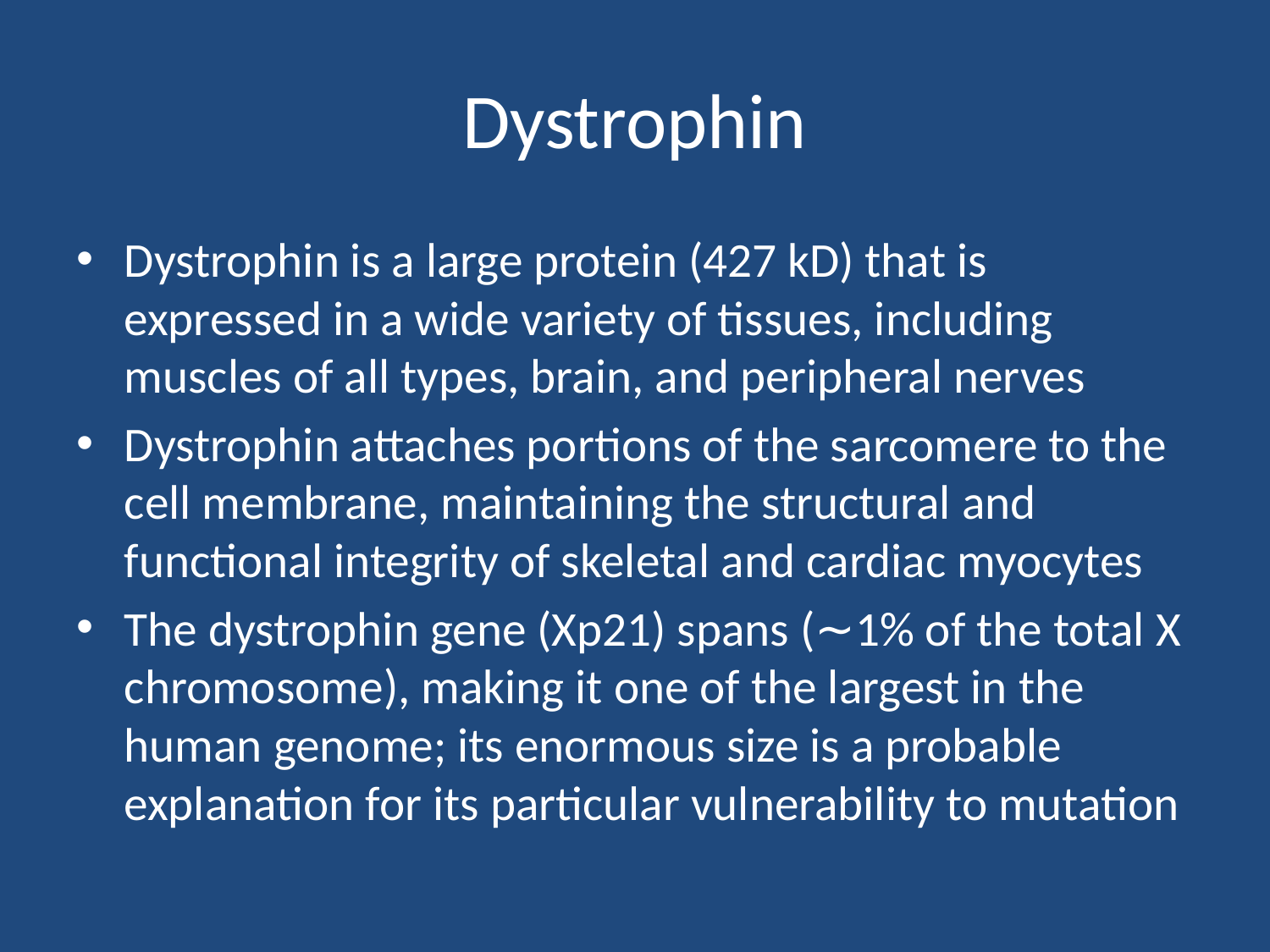

# Dystrophin
Dystrophin is a large protein (427 kD) that is expressed in a wide variety of tissues, including muscles of all types, brain, and peripheral nerves
Dystrophin attaches portions of the sarcomere to the cell membrane, maintaining the structural and functional integrity of skeletal and cardiac myocytes
The dystrophin gene (Xp21) spans (∼1% of the total X chromosome), making it one of the largest in the human genome; its enormous size is a probable explanation for its particular vulnerability to mutation